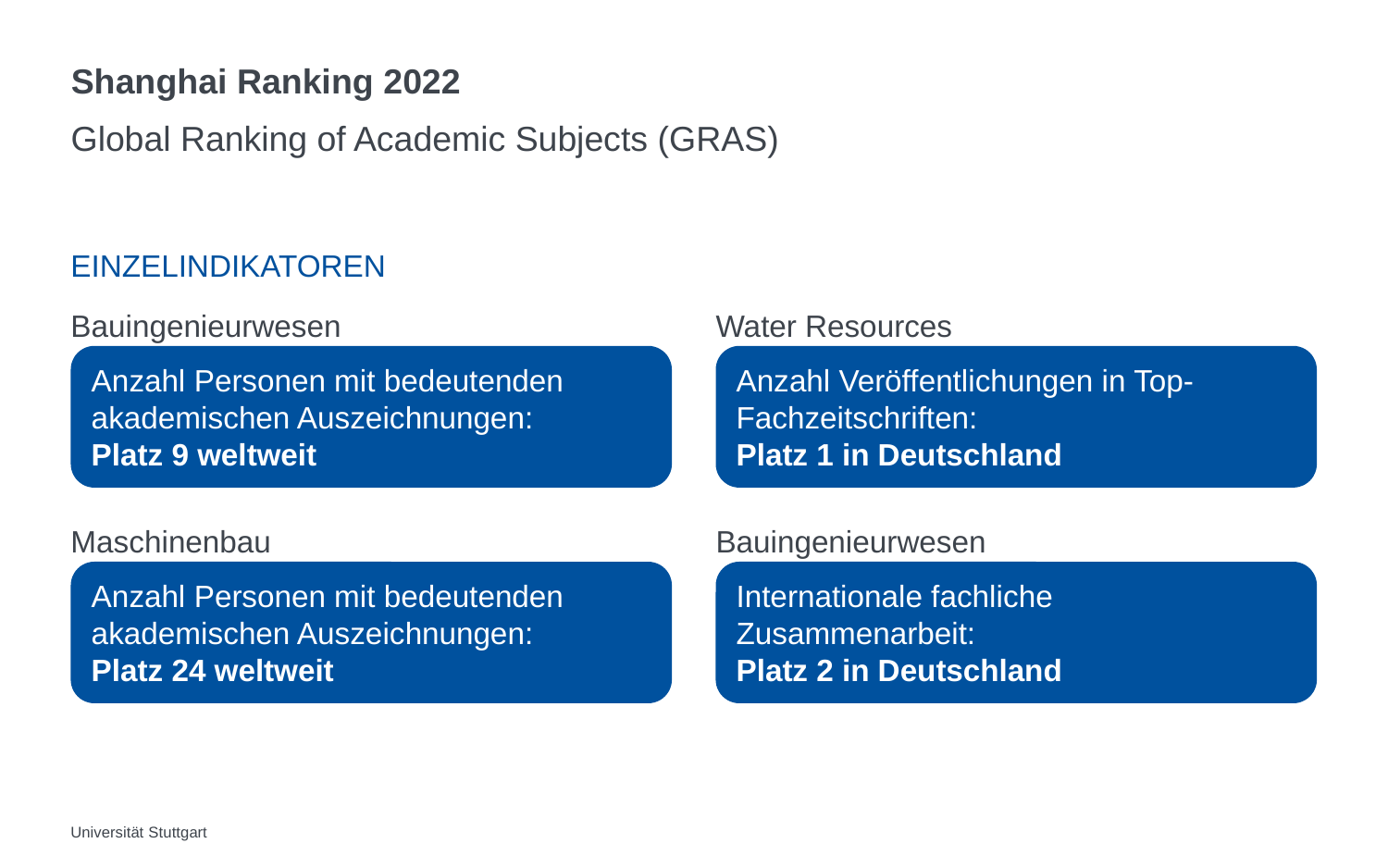

# Shanghai Ranking 2022
Global Ranking of Academic Subjects (GRAS)
Einzelindikatoren
Bauingenieurwesen
Water Resources
Anzahl Personen mit bedeutenden akademischen Auszeichnungen:
Platz 9 weltweit
Anzahl Veröffentlichungen in Top-Fachzeitschriften:
Platz 1 in Deutschland
Maschinenbau
Bauingenieurwesen

Anzahl Personen mit bedeutenden akademischen Auszeichnungen:
Platz 24 weltweit
Internationale fachliche Zusammenarbeit:
Platz 2 in Deutschland
Universität Stuttgart